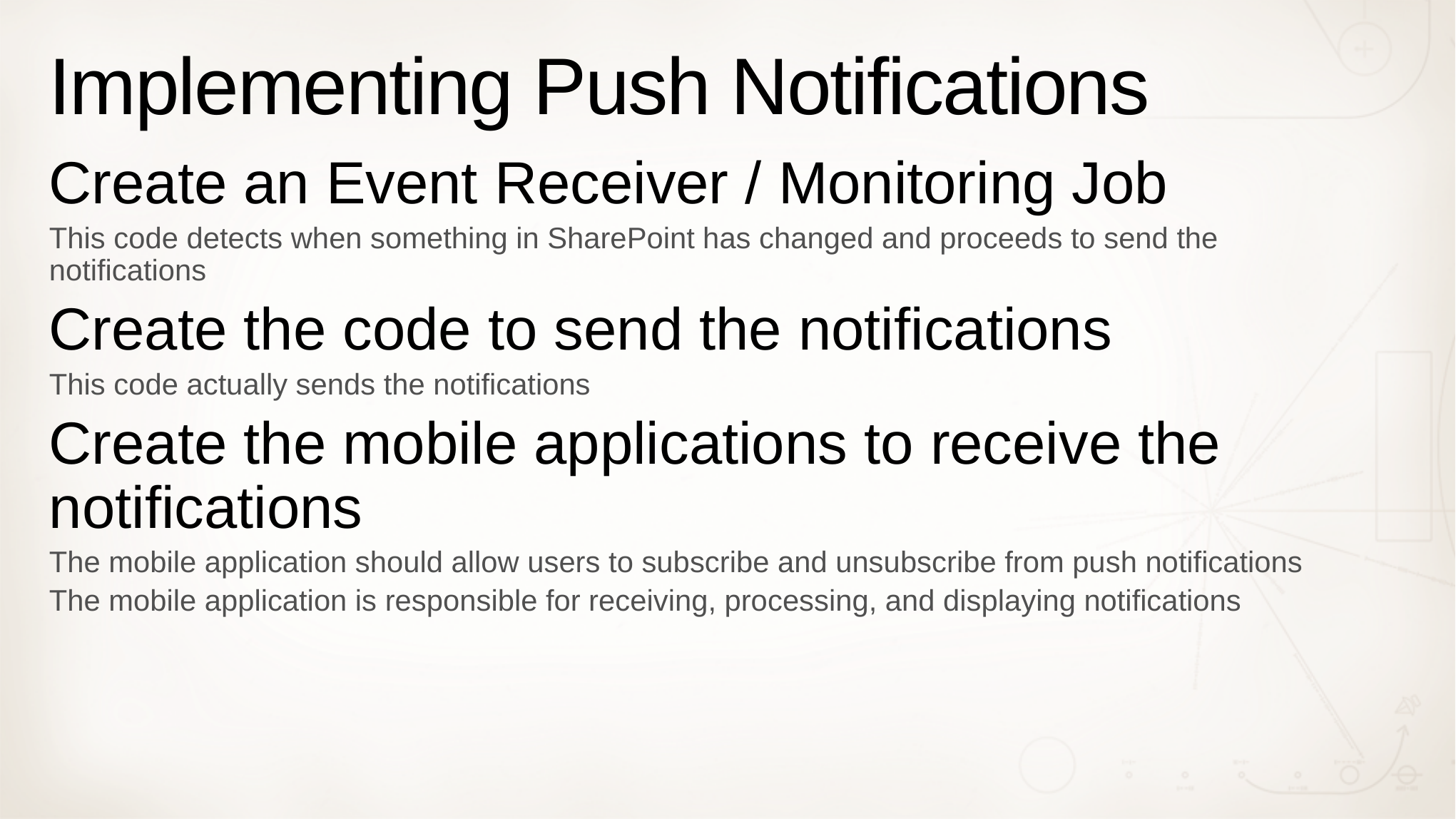

# Implementing Push Notifications
Create an Event Receiver / Monitoring Job
This code detects when something in SharePoint has changed and proceeds to send the notifications
Create the code to send the notifications
This code actually sends the notifications
Create the mobile applications to receive the notifications
The mobile application should allow users to subscribe and unsubscribe from push notifications
The mobile application is responsible for receiving, processing, and displaying notifications